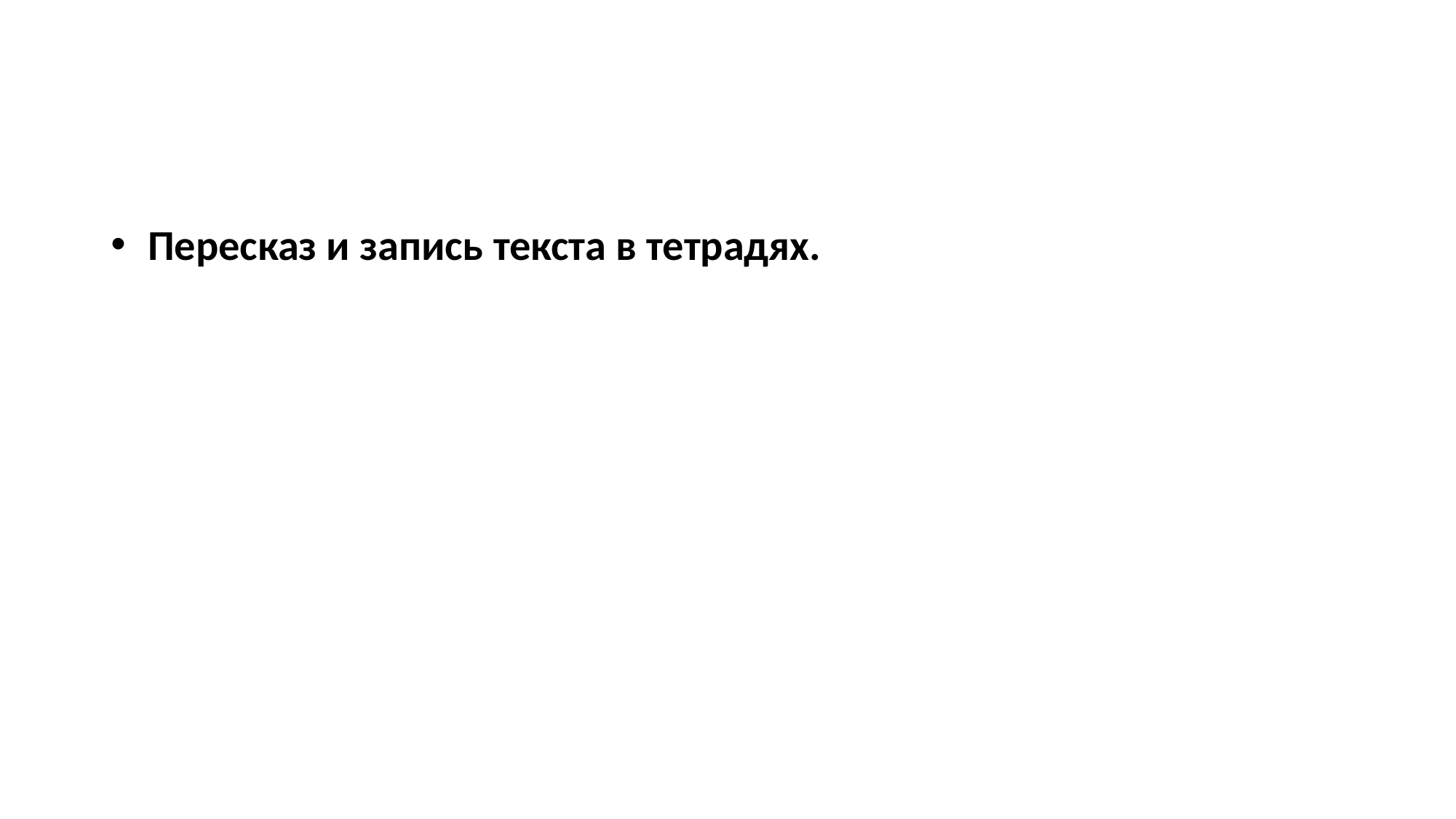

#
 Пересказ и запись текста в тетрадях.